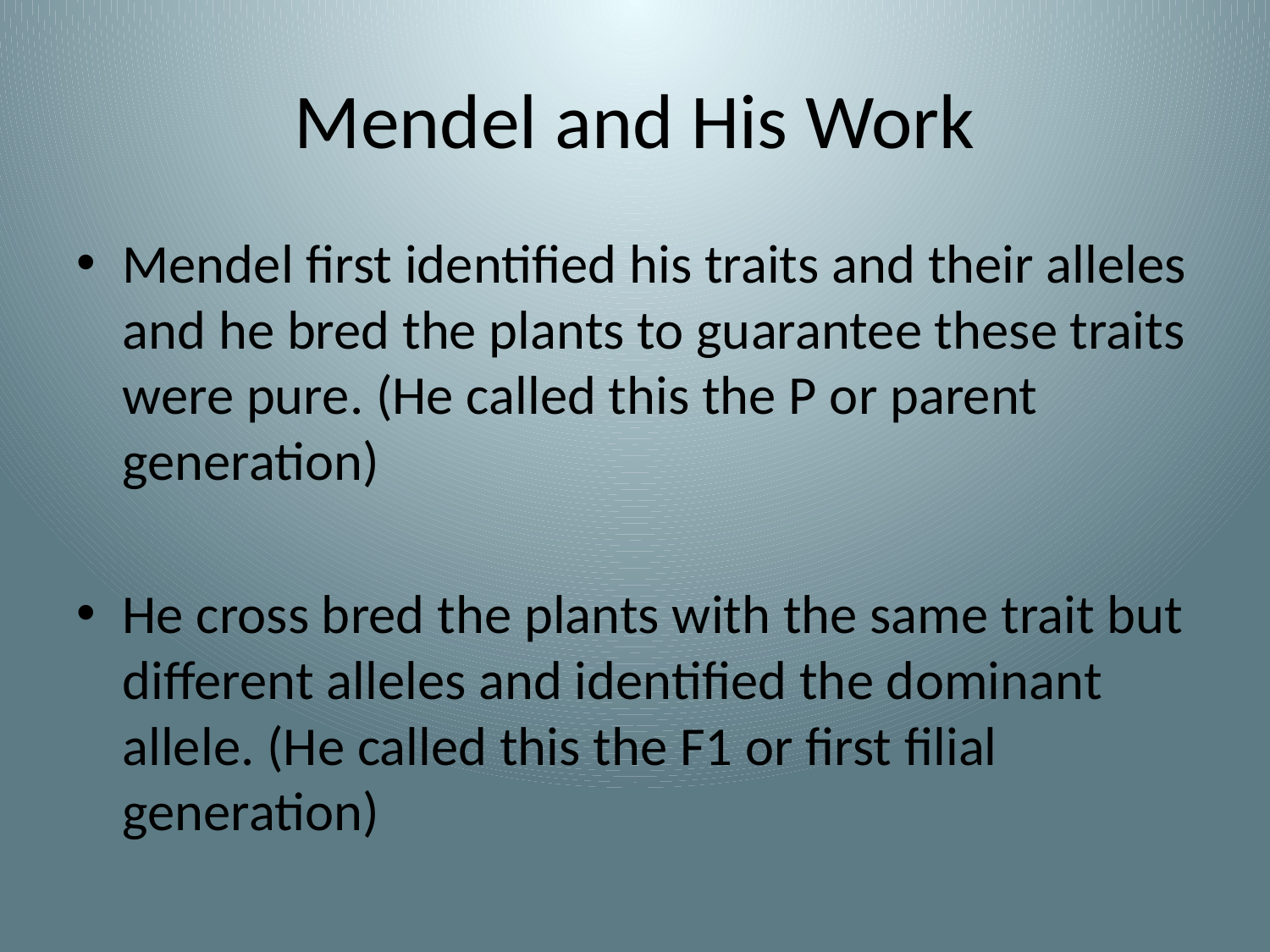

# Mendel and His Work
Mendel first identified his traits and their alleles and he bred the plants to guarantee these traits were pure. (He called this the P or parent generation)

He cross bred the plants with the same trait but different alleles and identified the dominant allele. (He called this the F1 or first filial generation)